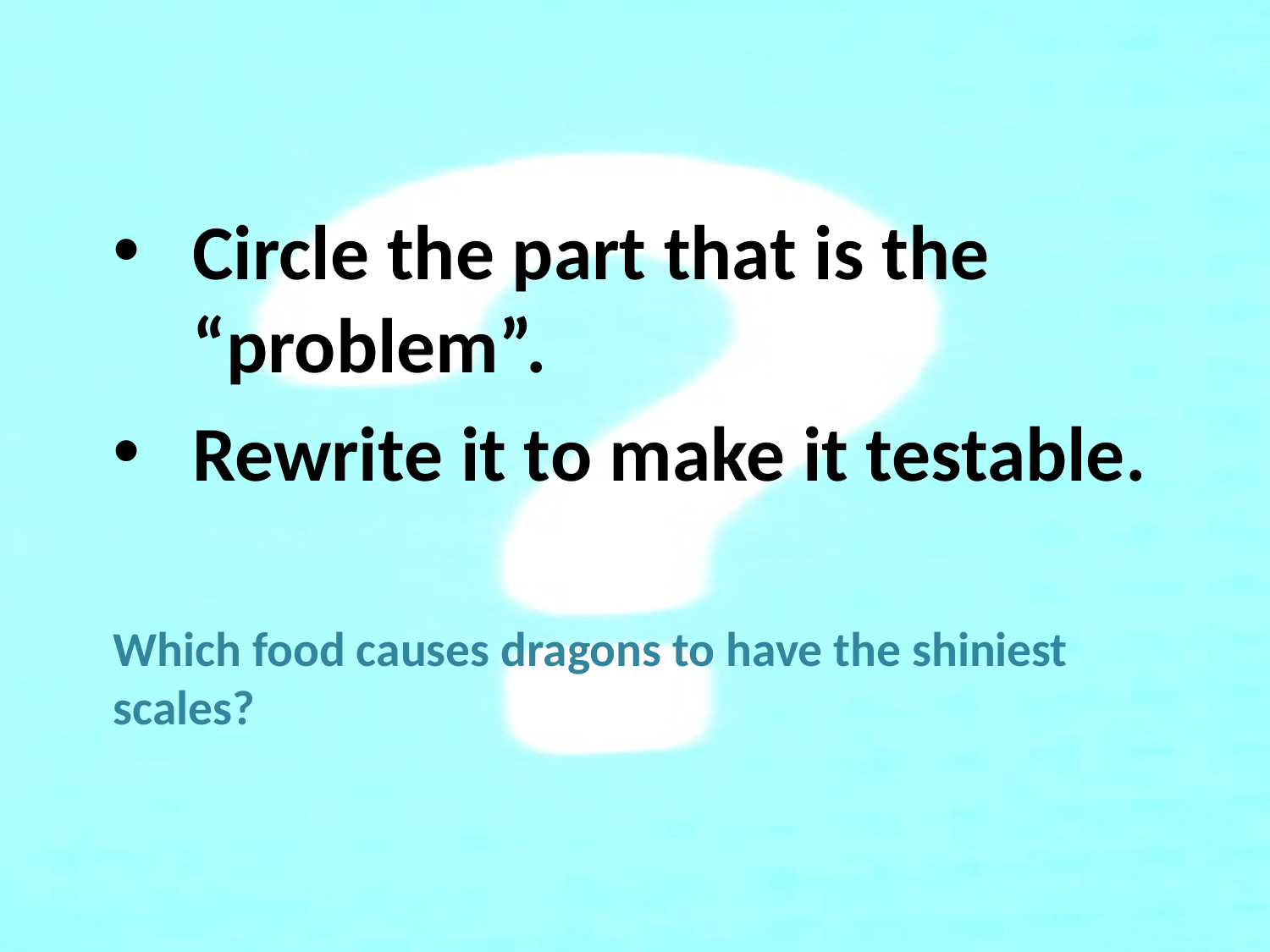

Circle the part that is the “problem”.
Rewrite it to make it testable.

# Which food causes dragons to have the shiniest scales?